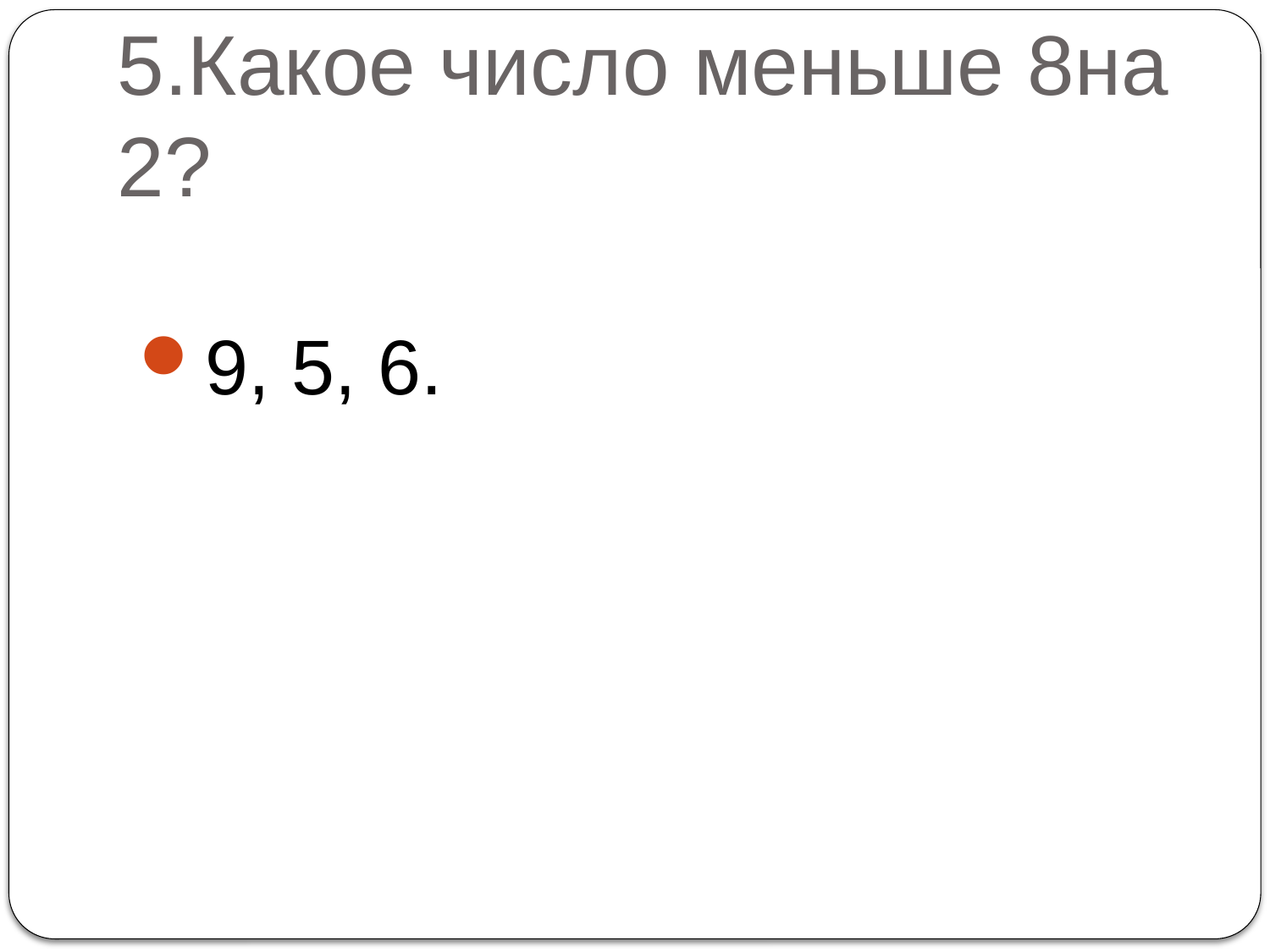

# 5.Какое число меньше 8на 2?

9, 5, 6.